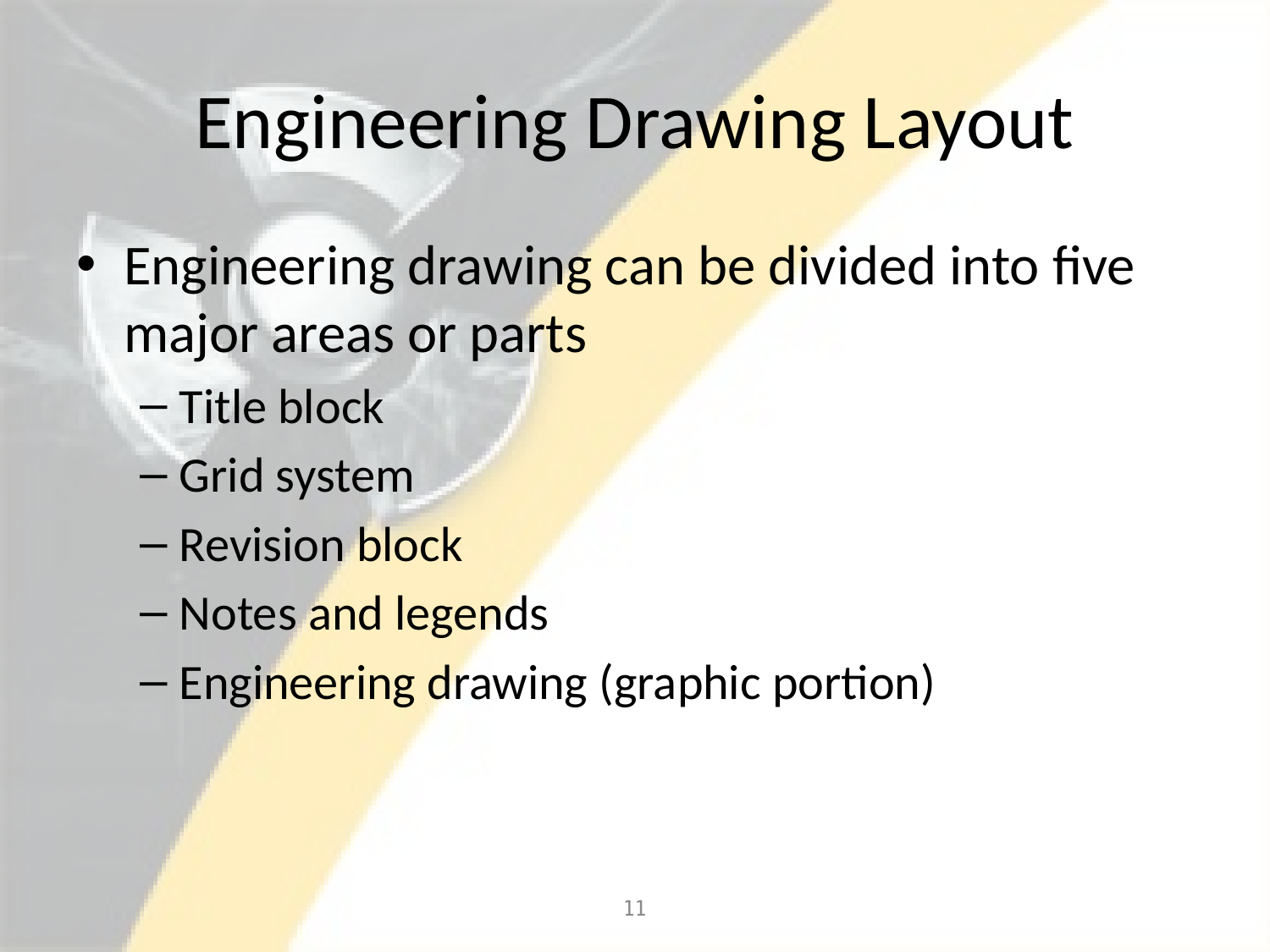

# Engineering Drawing Layout
Engineering drawing can be divided into five major areas or parts
Title block
Grid system
Revision block
Notes and legends
Engineering drawing (graphic portion)
11